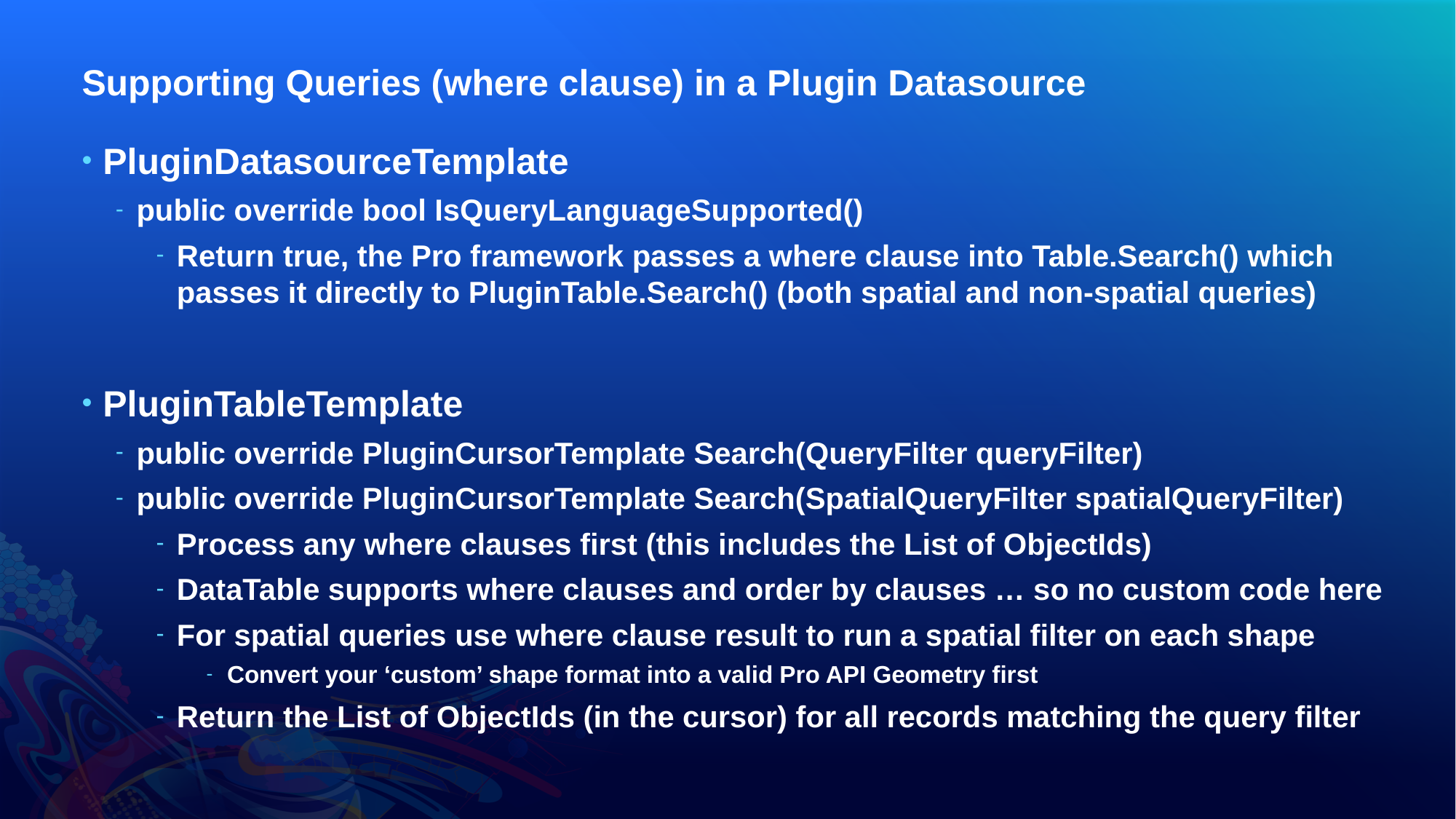

# Supporting Queries (where clause) in a Plugin Datasource
PluginDatasourceTemplate
public override bool IsQueryLanguageSupported()
Return true, the Pro framework passes a where clause into Table.Search() which passes it directly to PluginTable.Search() (both spatial and non-spatial queries)

PluginTableTemplate
public override PluginCursorTemplate Search(QueryFilter queryFilter)
public override PluginCursorTemplate Search(SpatialQueryFilter spatialQueryFilter)
Process any where clauses first (this includes the List of ObjectIds)
DataTable supports where clauses and order by clauses … so no custom code here
For spatial queries use where clause result to run a spatial filter on each shape
Convert your ‘custom’ shape format into a valid Pro API Geometry first
Return the List of ObjectIds (in the cursor) for all records matching the query filter